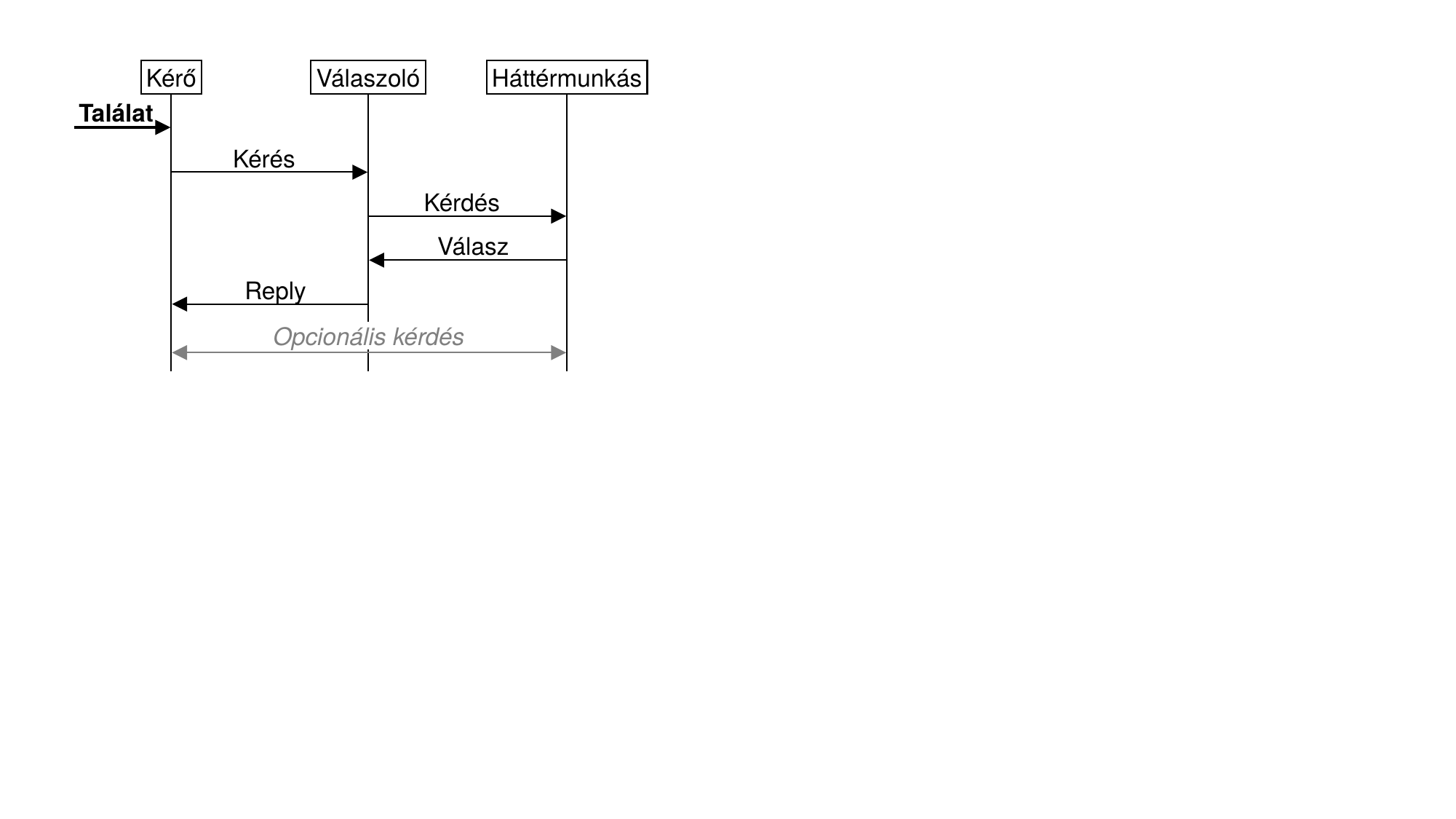

Kérő
Válaszoló
Háttérmunkás
Találat
Kérés
Kérdés
Válasz
Reply
Opcionális kérdés